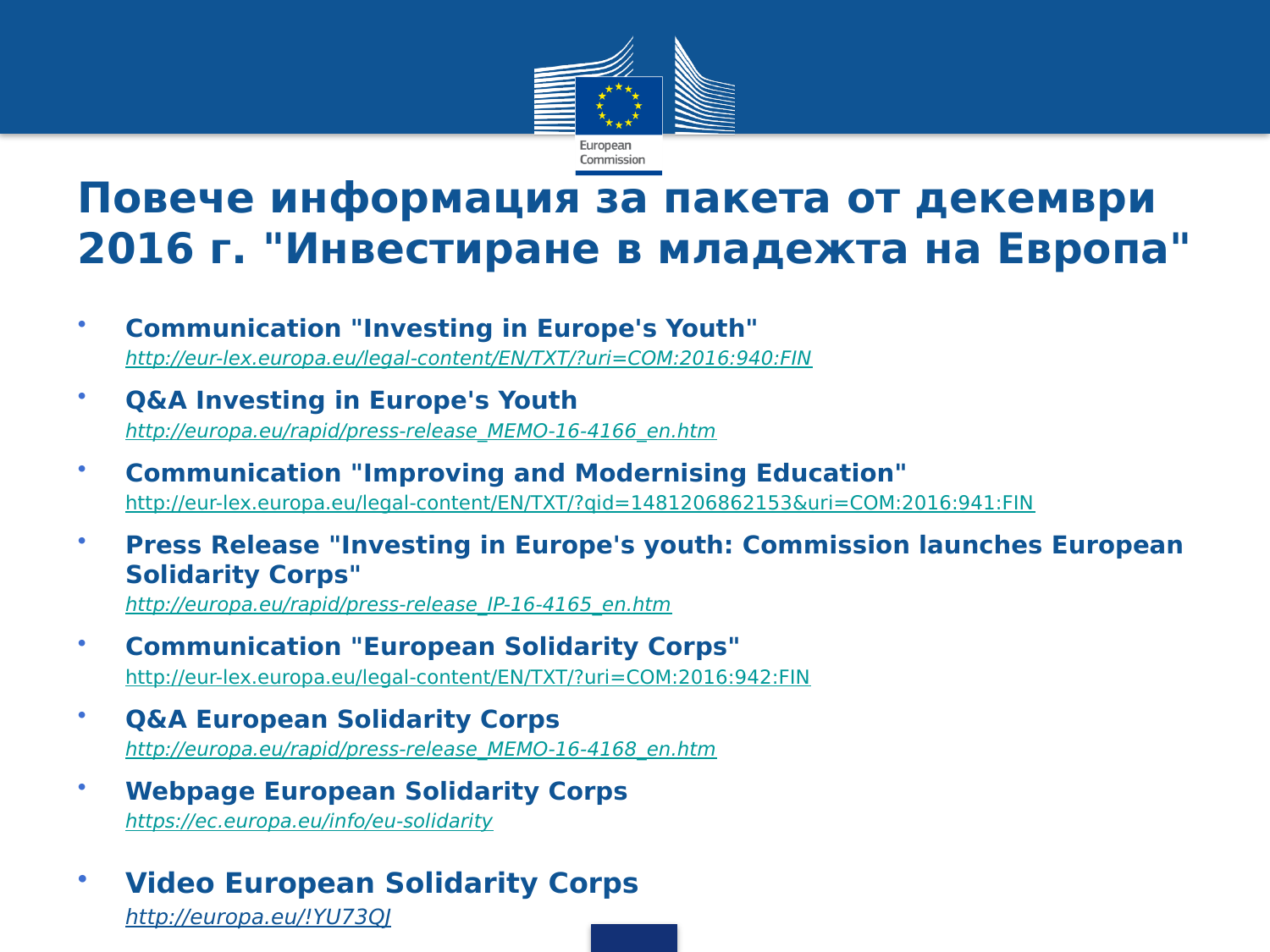

# Повече информация за пакета от декември 2016 г. "Инвестиране в младежта на Европа"
Communication "Investing in Europe's Youth"
http://eur-lex.europa.eu/legal-content/EN/TXT/?uri=COM:2016:940:FIN
Q&A Investing in Europe's Youth
http://europa.eu/rapid/press-release_MEMO-16-4166_en.htm
Communication "Improving and Modernising Education"
http://eur-lex.europa.eu/legal-content/EN/TXT/?qid=1481206862153&uri=COM:2016:941:FIN
Press Release "Investing in Europe's youth: Commission launches European Solidarity Corps"
http://europa.eu/rapid/press-release_IP-16-4165_en.htm
Communication "European Solidarity Corps"
http://eur-lex.europa.eu/legal-content/EN/TXT/?uri=COM:2016:942:FIN
Q&A European Solidarity Corps
http://europa.eu/rapid/press-release_MEMO-16-4168_en.htm
Webpage European Solidarity Corps
https://ec.europa.eu/info/eu-solidarity

Video European Solidarity Corps
http://europa.eu/!YU73QJ